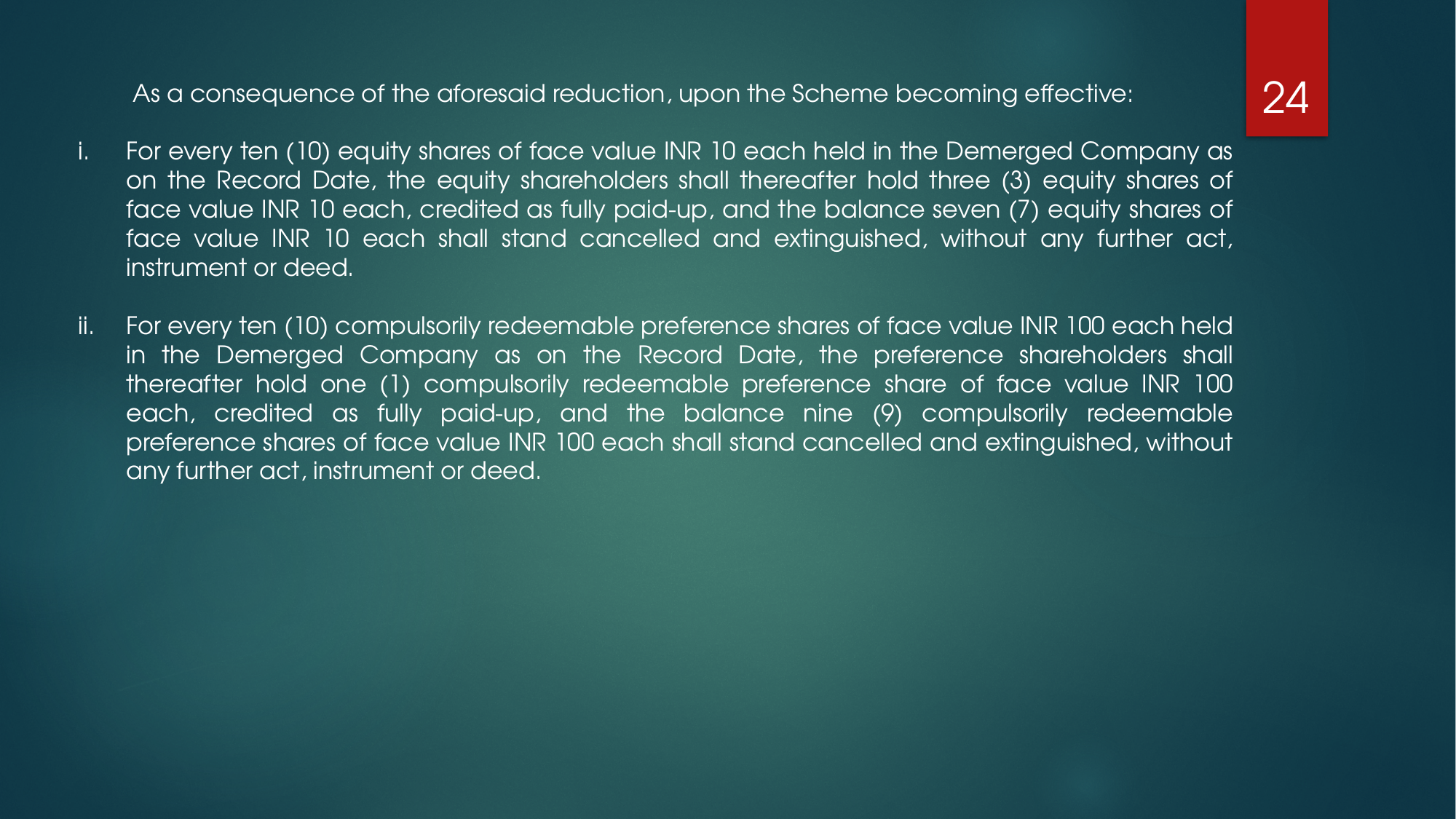

24
As a consequence of the aforesaid reduction, upon the Scheme becoming effective:

For every ten (10) equity shares of face value INR 10 each held in the Demerged Company as on the Record Date, the equity shareholders shall thereafter hold three (3) equity shares of face value INR 10 each, credited as fully paid-up, and the balance seven (7) equity shares of face value INR 10 each shall stand cancelled and extinguished, without any further act, instrument or deed.

For every ten (10) compulsorily redeemable preference shares of face value INR 100 each held in the Demerged Company as on the Record Date, the preference shareholders shall thereafter hold one (1) compulsorily redeemable preference share of face value INR 100 each, credited as fully paid-up, and the balance nine (9) compulsorily redeemable preference shares of face value INR 100 each shall stand cancelled and extinguished, without any further act, instrument or deed.